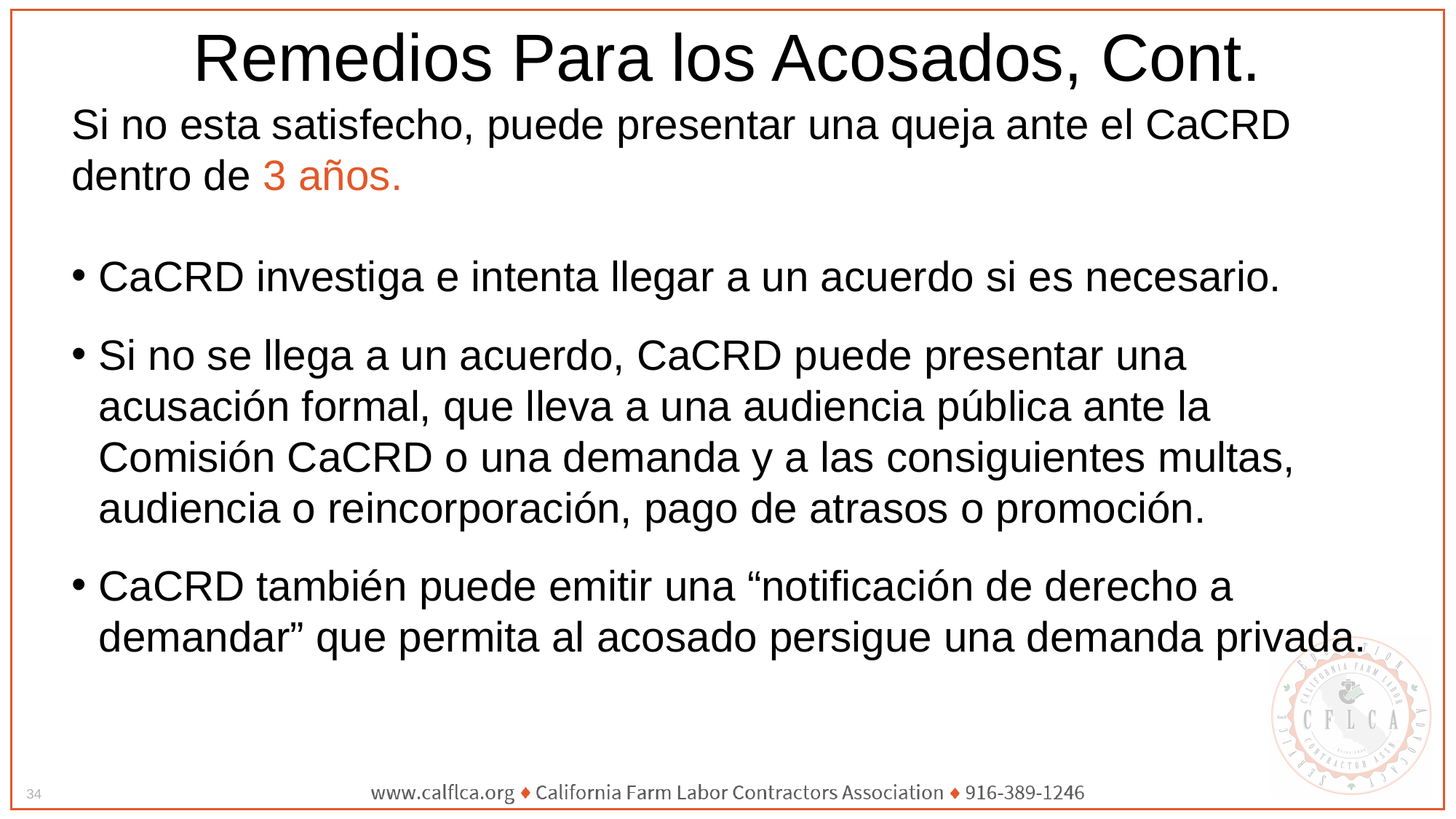

# Remedios Para los Acosados, Cont.
Si no esta satisfecho, puede presentar una queja ante el CaCRD dentro de 3 años.

CaCRD investiga e intenta llegar a un acuerdo si es necesario.
Si no se llega a un acuerdo, CaCRD puede presentar una acusación formal, que lleva a una audiencia pública ante la Comisión CaCRD o una demanda y a las consiguientes multas, audiencia o reincorporación, pago de atrasos o promoción.
CaCRD también puede emitir una “notificación de derecho a demandar” que permita al acosado persigue una demanda privada.
34